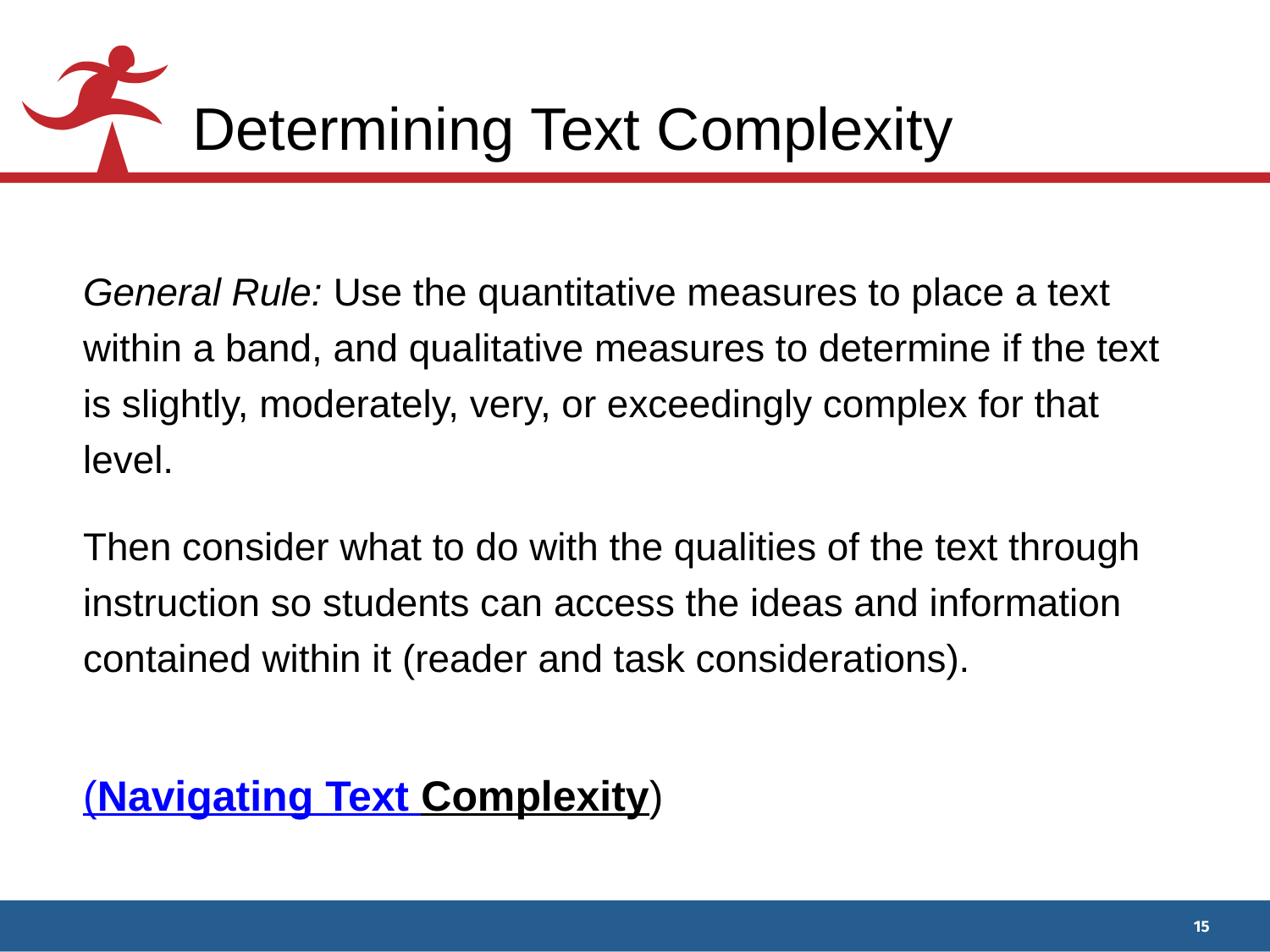

# Determining Text Complexity
General Rule: Use the quantitative measures to place a text within a band, and qualitative measures to determine if the text is slightly, moderately, very, or exceedingly complex for that level.
Then consider what to do with the qualities of the text through instruction so students can access the ideas and information contained within it (reader and task considerations).

(Navigating Text Complexity)